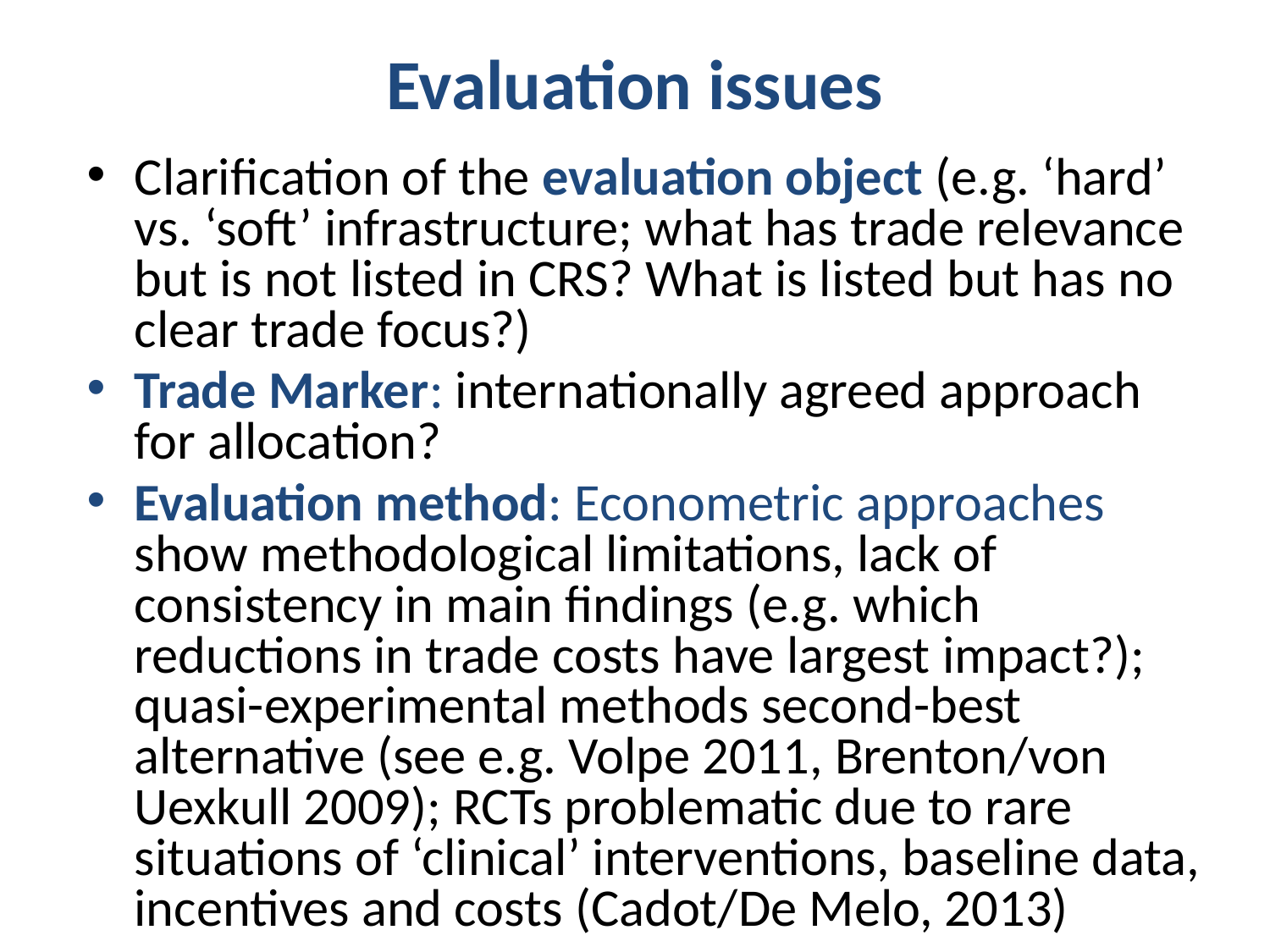

# Evaluation issues
Clarification of the evaluation object (e.g. ‘hard’ vs. ‘soft’ infrastructure; what has trade relevance but is not listed in CRS? What is listed but has no clear trade focus?)
Trade Marker: internationally agreed approach for allocation?
Evaluation method: Econometric approaches show methodological limitations, lack of consistency in main findings (e.g. which reductions in trade costs have largest impact?); quasi-experimental methods second-best alternative (see e.g. Volpe 2011, Brenton/von Uexkull 2009); RCTs problematic due to rare situations of ‘clinical’ interventions, baseline data, incentives and costs (Cadot/De Melo, 2013)